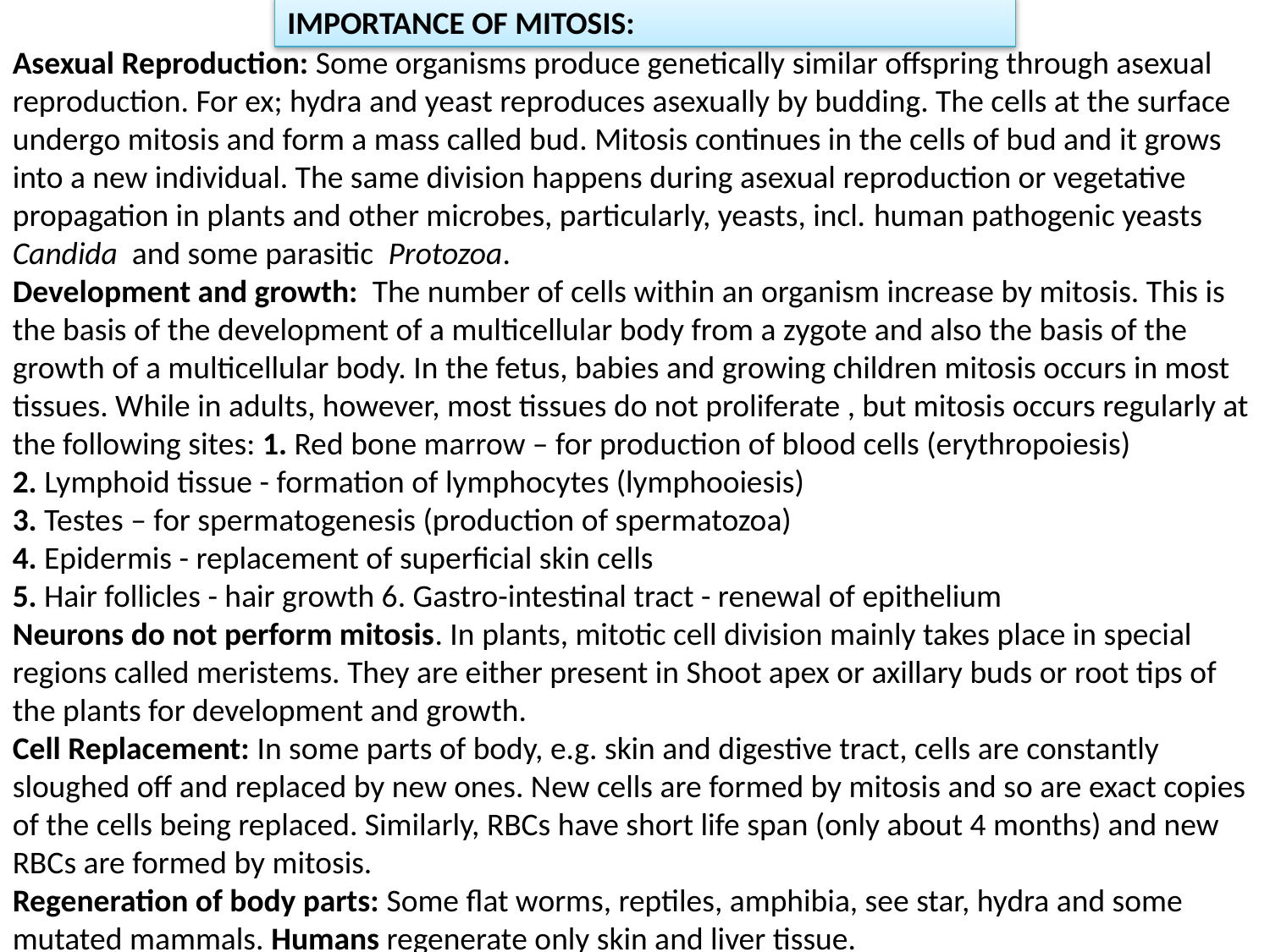

IMPORTANCE OF MITOSIS:
Asexual Reproduction: Some organisms produce genetically similar offspring through asexual reproduction. For ex; hydra and yeast reproduces asexually by budding. The cells at the surface undergo mitosis and form a mass called bud. Mitosis continues in the cells of bud and it grows into a new individual. The same division happens during asexual reproduction or vegetative propagation in plants and other microbes, particularly, yeasts, incl. human pathogenic yeasts Candida  and some parasitic  Protozoa.
Development and growth:  The number of cells within an organism increase by mitosis. This is the basis of the development of a multicellular body from a zygote and also the basis of the growth of a multicellular body. In the fetus, babies and growing children mitosis occurs in most tissues. While in adults, however, most tissues do not proliferate , but mitosis occurs regularly at the following sites: 1. Red bone marrow – for production of blood cells (erythropoiesis)
2. Lymphoid tissue - formation of lymphocytes (lymphooiesis)
3. Testes – for spermatogenesis (production of spermatozoa)
4. Epidermis - replacement of superficial skin cells
5. Hair follicles - hair growth 6. Gastro-intestinal tract - renewal of epithelium
Neurons do not perform mitosis. In plants, mitotic cell division mainly takes place in special regions called meristems. They are either present in Shoot apex or axillary buds or root tips of the plants for development and growth.
Cell Replacement: In some parts of body, e.g. skin and digestive tract, cells are constantly
sloughed off and replaced by new ones. New cells are formed by mitosis and so are exact copies of the cells being replaced. Similarly, RBCs have short life span (only about 4 months) and new RBCs are formed by mitosis.
Regeneration of body parts: Some flat worms, reptiles, amphibia, see star, hydra and some mutated mammals. Humans regenerate only skin and liver tissue.